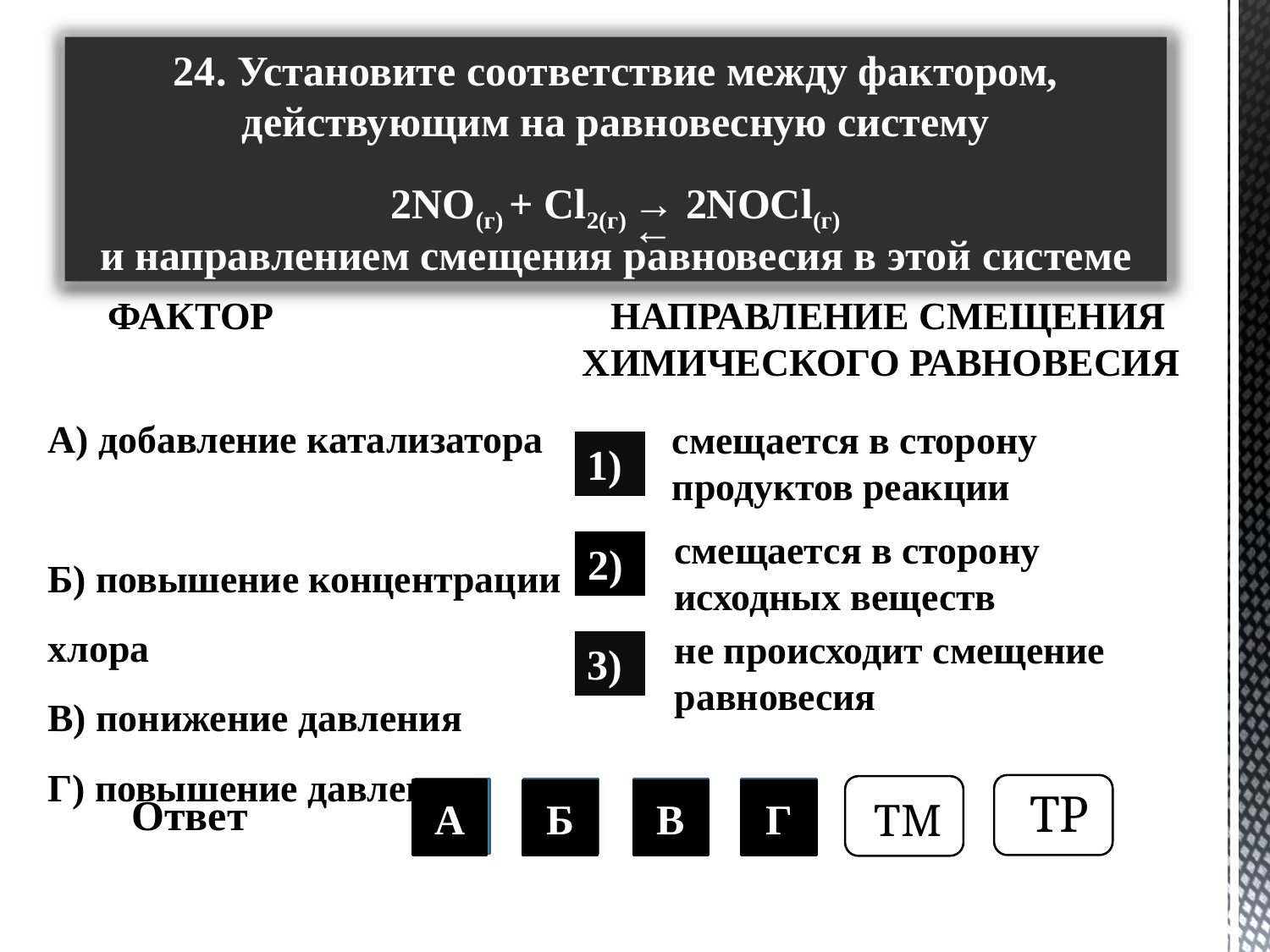

24. Установите соответствие между фактором, действующим на равновесную систему

2NO(г) + Cl2(г) → 2NOCl(г)
       ←
и направлением смещения равновесия в этой системе
     ФАКТОР	                               НАПРАВЛЕНИЕ СМЕЩЕНИЯ        				  ХИМИЧЕСКОГО РАВНОВЕСИЯ
А) добавление катализатора
Б) повышение концентрации хлора
В) понижение давления
Г) повышение давления
смещается в сторону
продуктов реакции
1)
смещается в сторону
исходных веществ
2)
не происходит смещение
равновесия
3)
ТР
ТМ
3
1
2
1
А
Б
В
Г
   Ответ